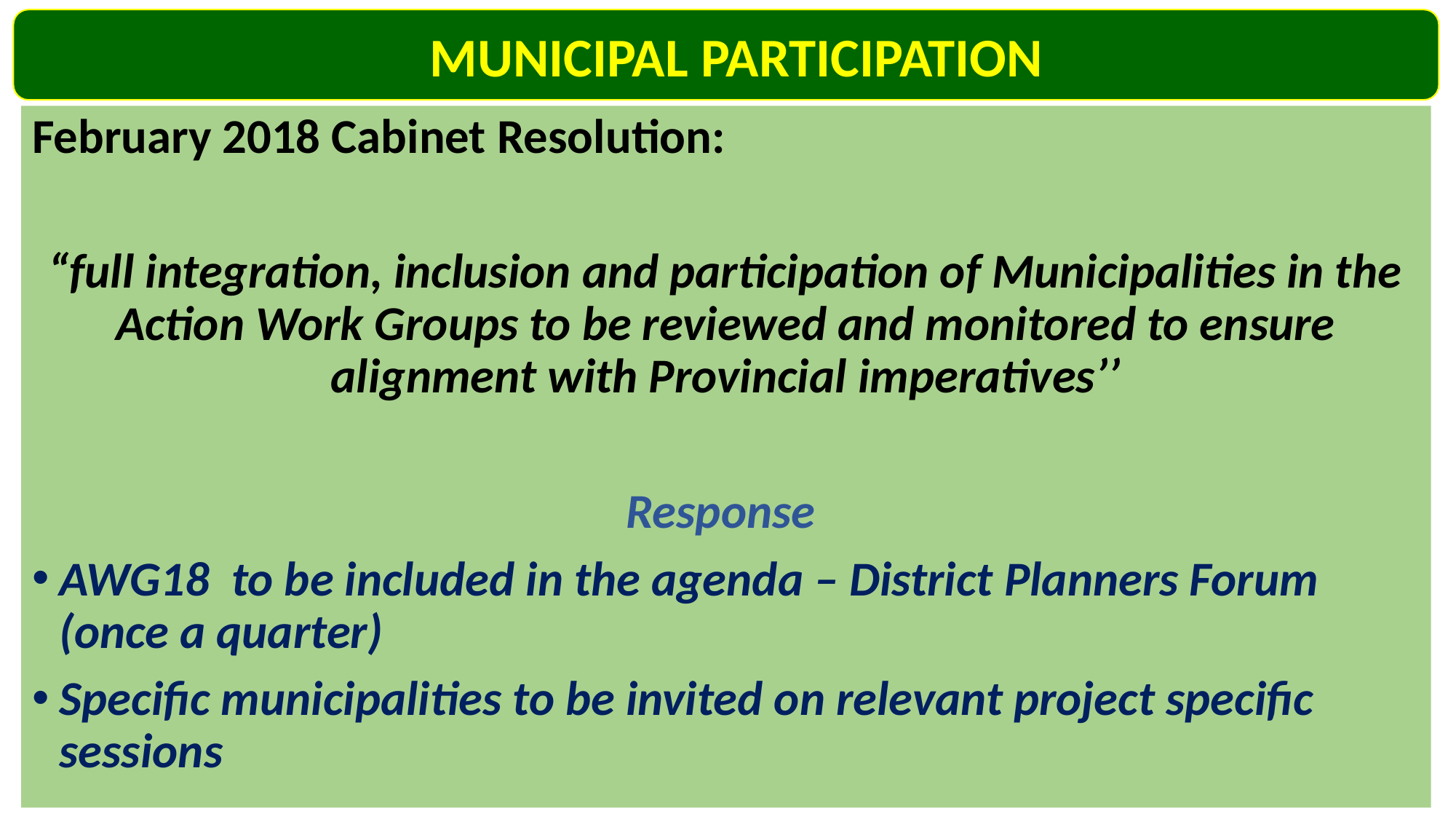

MUNICIPAL PARTICIPATION
February 2018 Cabinet Resolution:

“full integration, inclusion and participation of Municipalities in the Action Work Groups to be reviewed and monitored to ensure alignment with Provincial imperatives’’

Response
AWG18  to be included in the agenda – District Planners Forum (once a quarter)
Specific municipalities to be invited on relevant project specific sessions

18